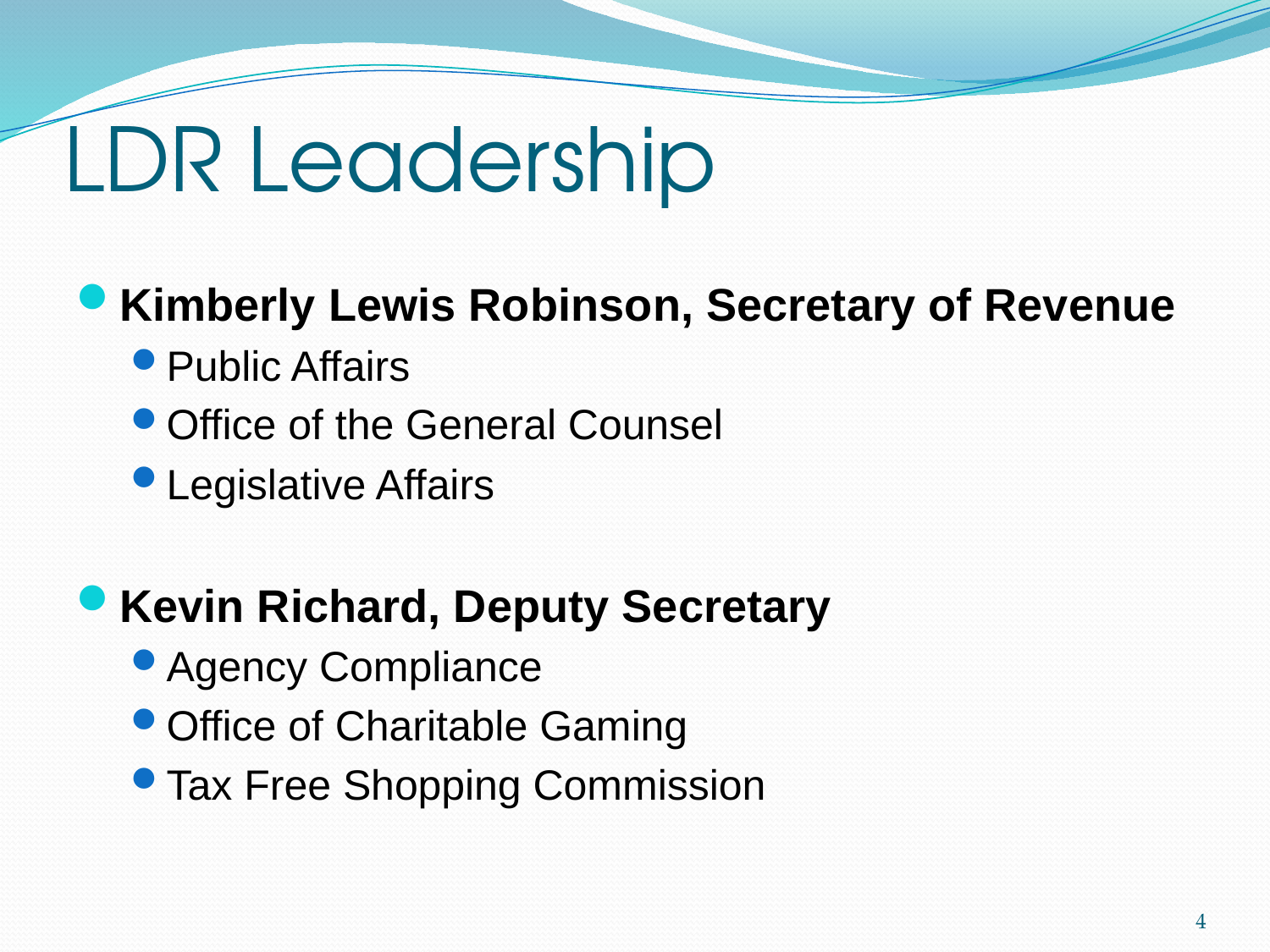

# LDR Leadership
Kimberly Lewis Robinson, Secretary of Revenue
Public Affairs
Office of the General Counsel
Legislative Affairs

Kevin Richard, Deputy Secretary
Agency Compliance
Office of Charitable Gaming
Tax Free Shopping Commission

4